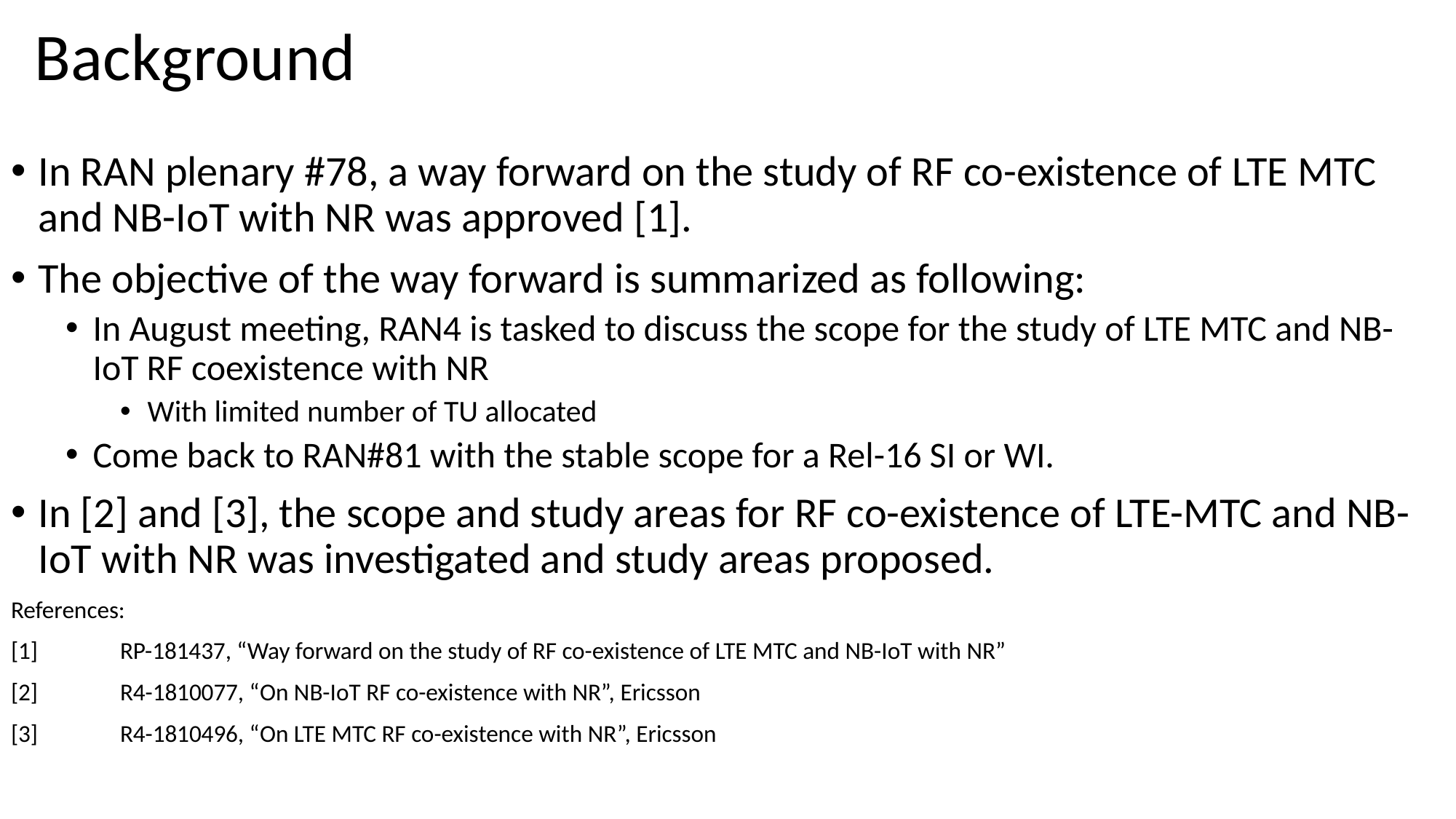

# Background
In RAN plenary #78, a way forward on the study of RF co-existence of LTE MTC and NB-IoT with NR was approved [1].
The objective of the way forward is summarized as following:
In August meeting, RAN4 is tasked to discuss the scope for the study of LTE MTC and NB-IoT RF coexistence with NR
With limited number of TU allocated
Come back to RAN#81 with the stable scope for a Rel-16 SI or WI.
In [2] and [3], the scope and study areas for RF co-existence of LTE-MTC and NB-IoT with NR was investigated and study areas proposed.
References:
[1] 	RP-181437, “Way forward on the study of RF co-existence of LTE MTC and NB-IoT with NR”
[2]	R4-1810077, “On NB-IoT RF co-existence with NR”, Ericsson
[3]	R4-1810496, “On LTE MTC RF co-existence with NR”, Ericsson